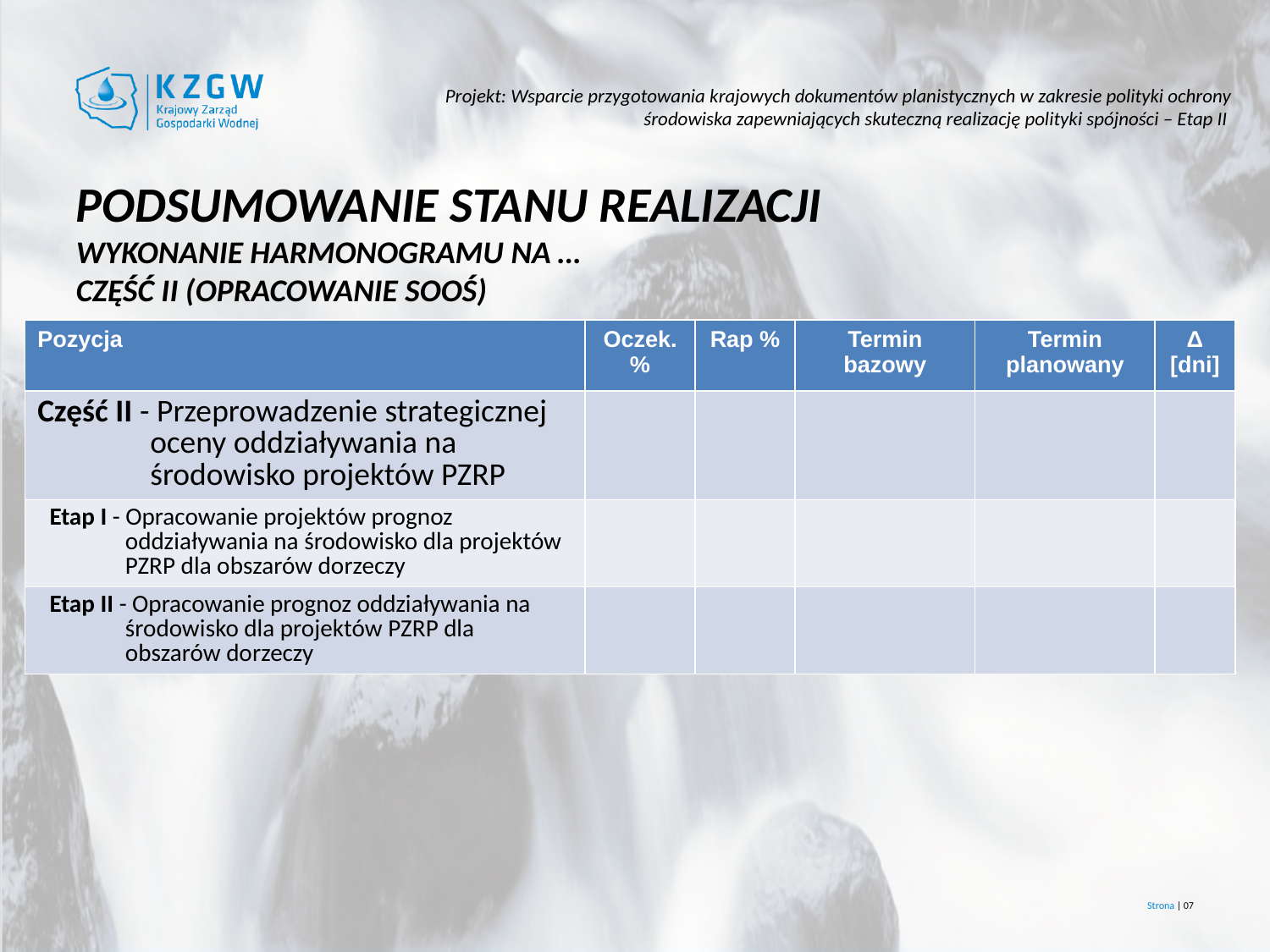

# Podsumowanie stanu realizacji Wykonanie harmonogramu na … cZĘŚĆ II (Opracowanie SOOŚ)
| Pozycja | Oczek. % | Rap % | Termin bazowy | Termin planowany | Δ [dni] |
| --- | --- | --- | --- | --- | --- |
| Część II - Przeprowadzenie strategicznej oceny oddziaływania na środowisko projektów PZRP |  |  |  |  |  |
| Etap I - Opracowanie projektów prognoz oddziaływania na środowisko dla projektów PZRP dla obszarów dorzeczy |  |  |  |  |  |
| Etap II - Opracowanie prognoz oddziaływania na środowisko dla projektów PZRP dla obszarów dorzeczy |  |  |  |  |  |
Strona | 07